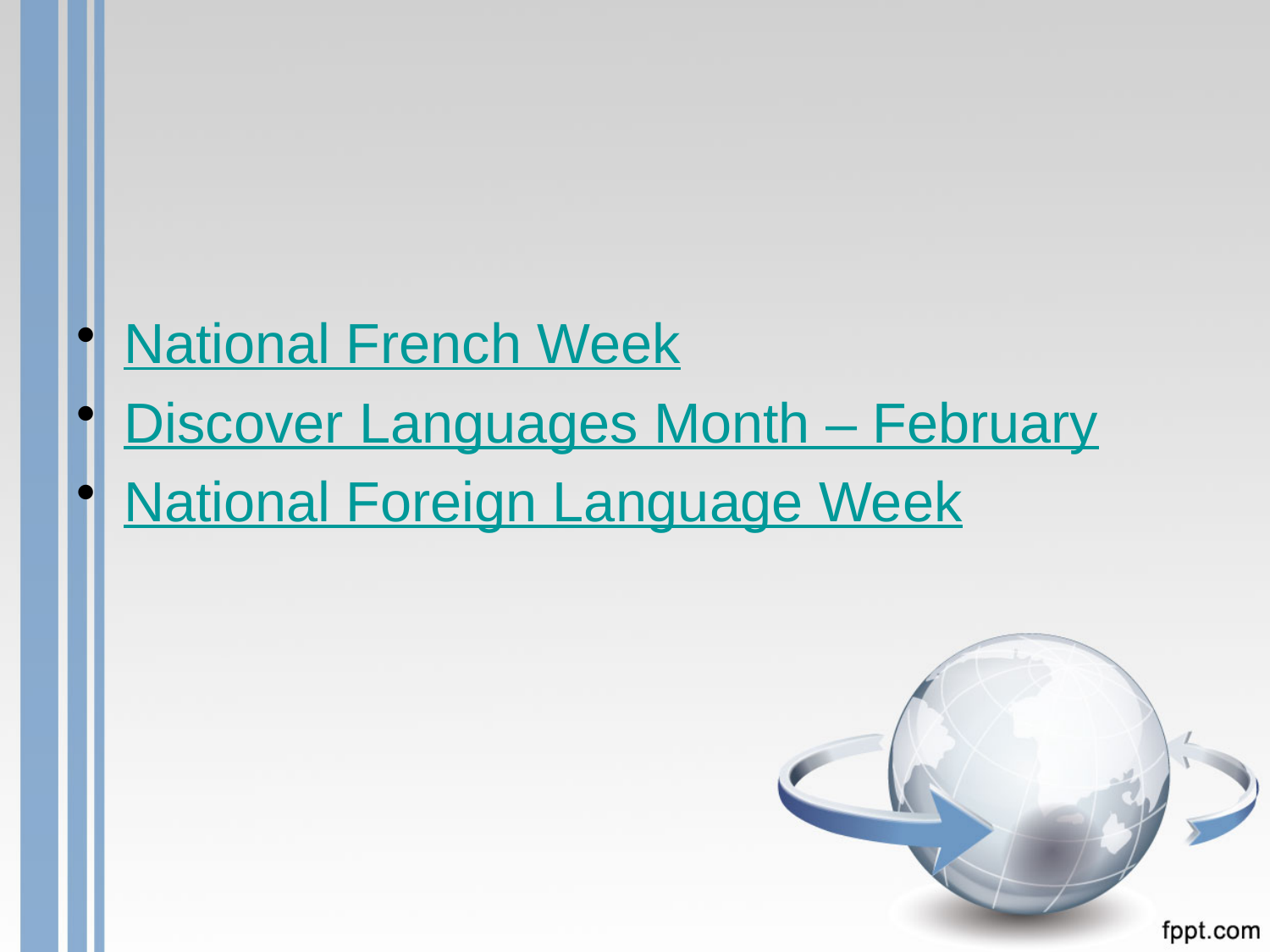

#

National French Week
Discover Languages Month – February
National Foreign Language Week